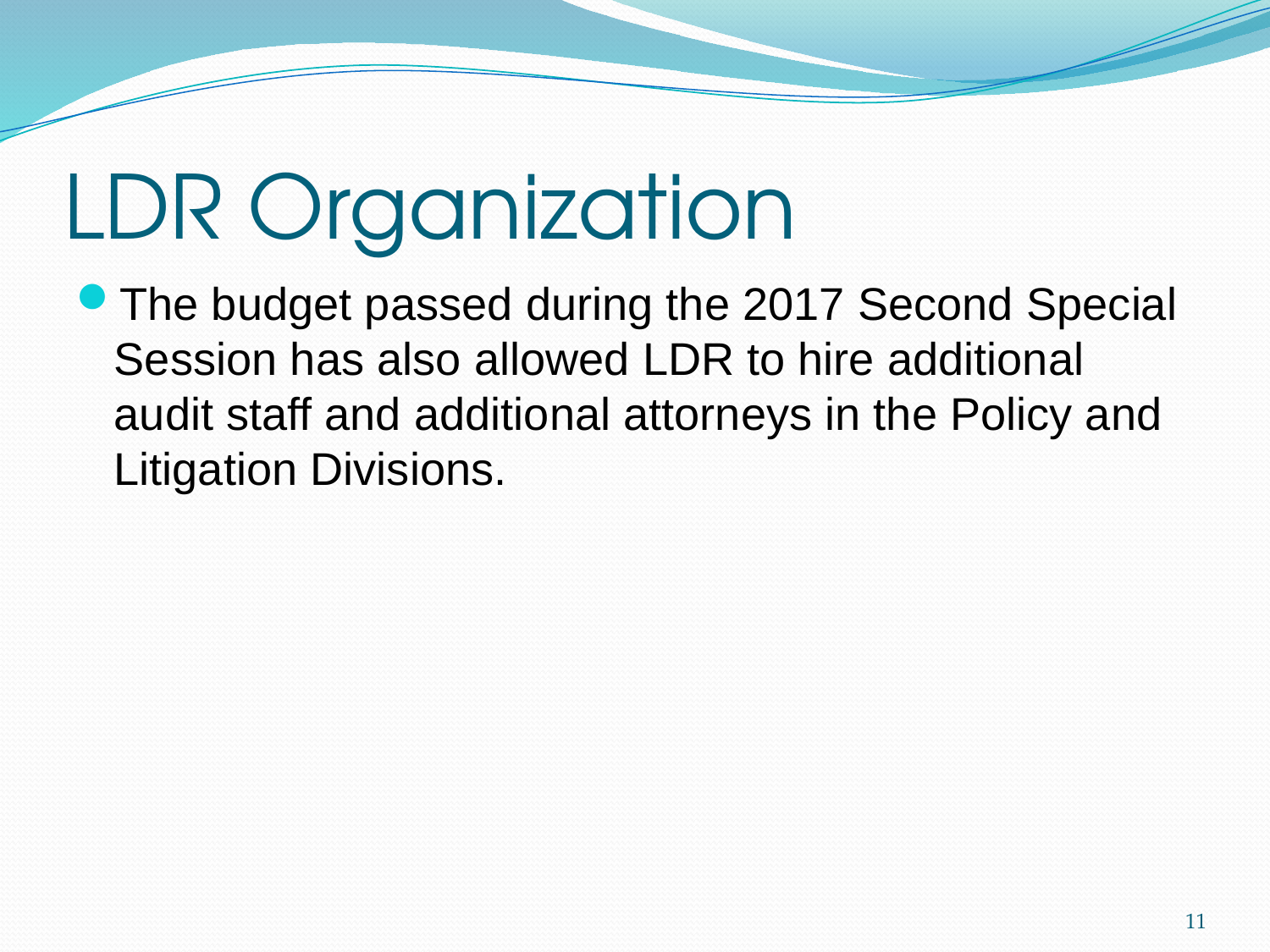

# LDR Organization
The budget passed during the 2017 Second Special Session has also allowed LDR to hire additional audit staff and additional attorneys in the Policy and Litigation Divisions.

11